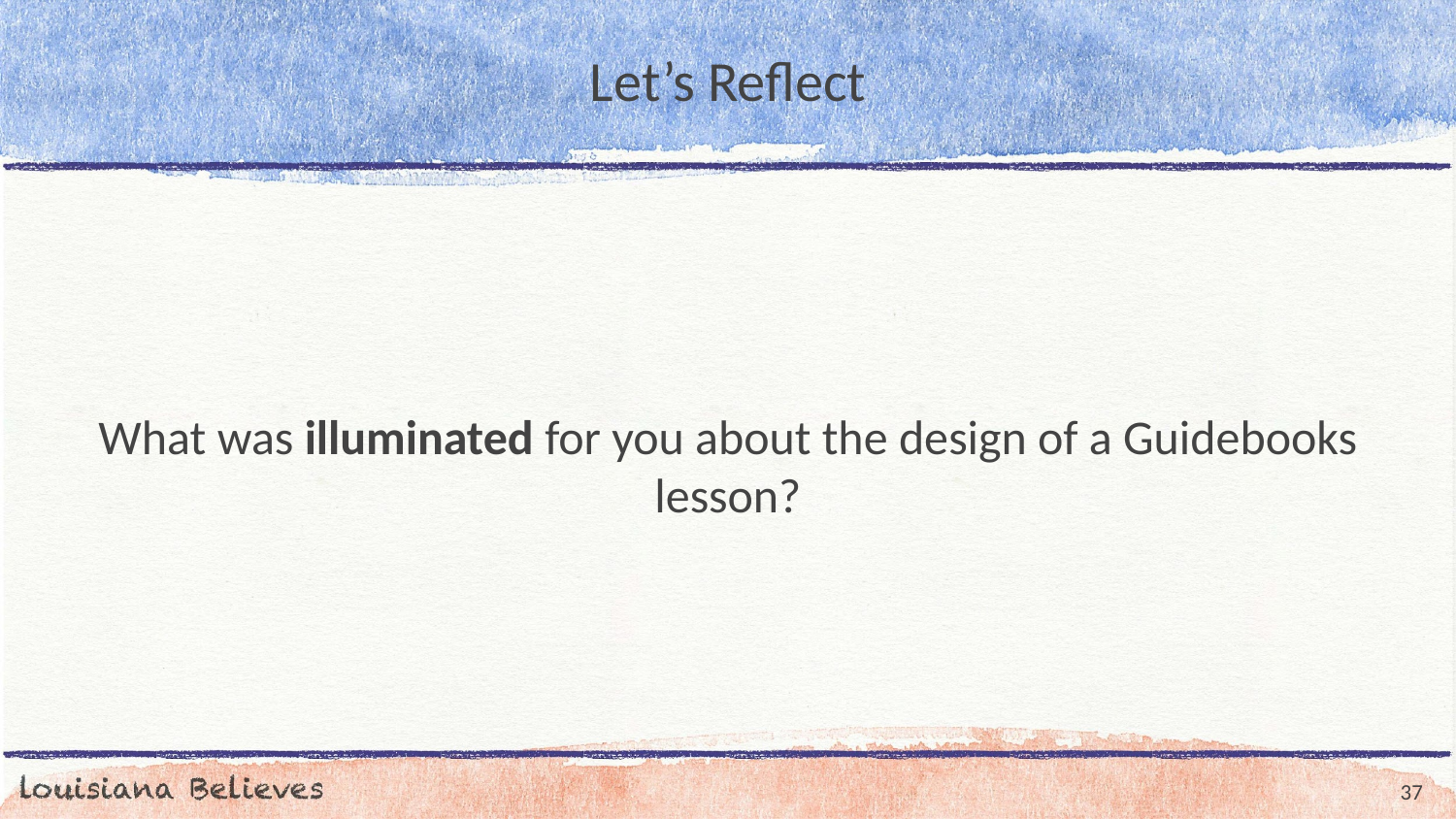

# Let’s Reflect
What was illuminated for you about the design of a Guidebooks lesson?